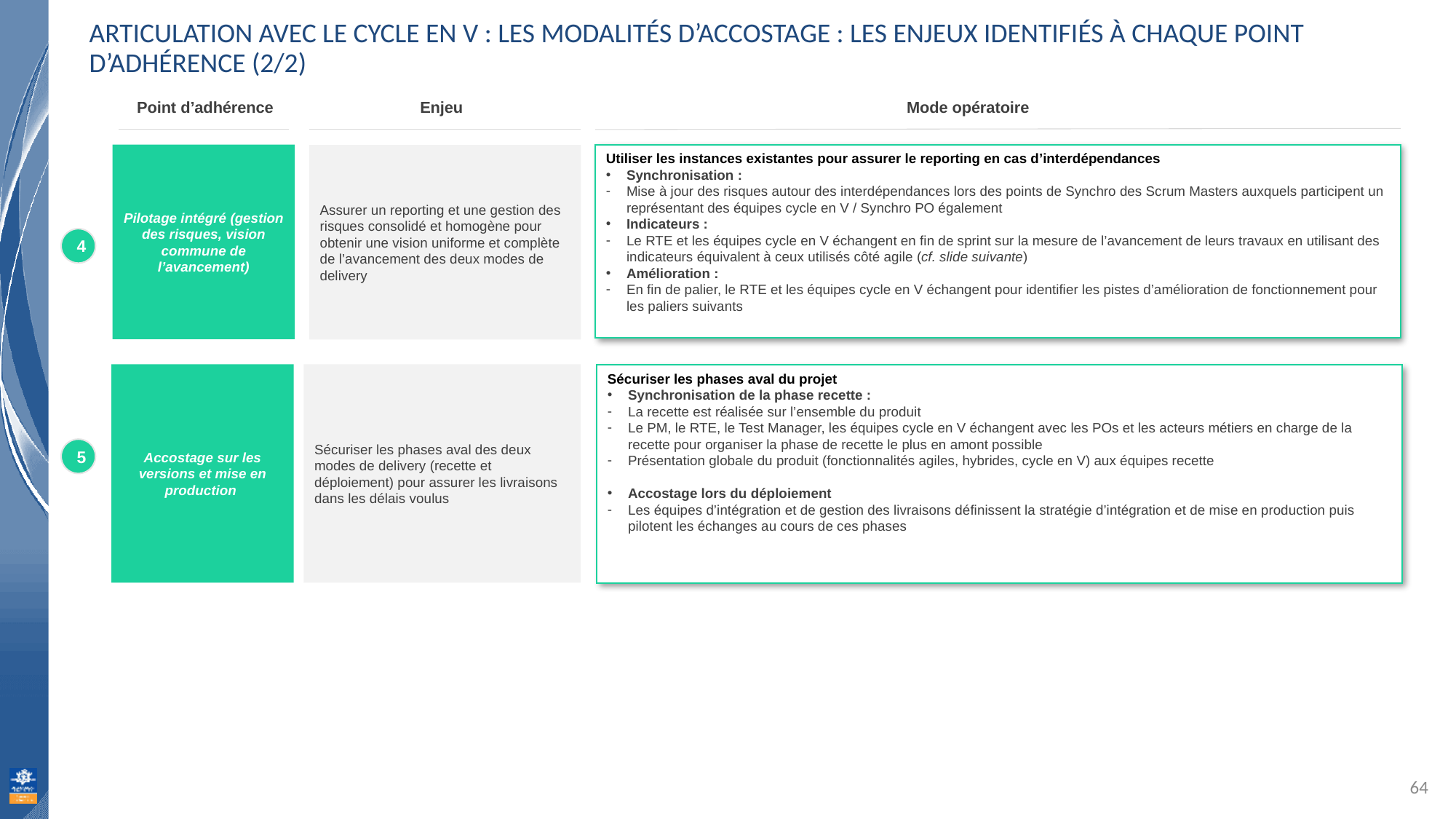

Articulation avec le cycle en V : Les modalités d’accostage : Les enjeux identifiés à chaque point d’adhérence (2/2)
Point d’adhérence
Enjeu
Mode opératoire
Pilotage intégré (gestion des risques, vision commune de l’avancement)
Utiliser les instances existantes pour assurer le reporting en cas d’interdépendances
Synchronisation :
Mise à jour des risques autour des interdépendances lors des points de Synchro des Scrum Masters auxquels participent un représentant des équipes cycle en V / Synchro PO également
Indicateurs :
Le RTE et les équipes cycle en V échangent en fin de sprint sur la mesure de l’avancement de leurs travaux en utilisant des indicateurs équivalent à ceux utilisés côté agile (cf. slide suivante)
Amélioration :
En fin de palier, le RTE et les équipes cycle en V échangent pour identifier les pistes d’amélioration de fonctionnement pour les paliers suivants
Assurer un reporting et une gestion des risques consolidé et homogène pour obtenir une vision uniforme et complète de l’avancement des deux modes de delivery
4
Accostage sur les versions et mise en production
Sécuriser les phases aval des deux modes de delivery (recette et déploiement) pour assurer les livraisons dans les délais voulus
Sécuriser les phases aval du projet
Synchronisation de la phase recette :
La recette est réalisée sur l’ensemble du produit
Le PM, le RTE, le Test Manager, les équipes cycle en V échangent avec les POs et les acteurs métiers en charge de la recette pour organiser la phase de recette le plus en amont possible
Présentation globale du produit (fonctionnalités agiles, hybrides, cycle en V) aux équipes recette

Accostage lors du déploiement
Les équipes d’intégration et de gestion des livraisons définissent la stratégie d’intégration et de mise en production puis pilotent les échanges au cours de ces phases
5
64